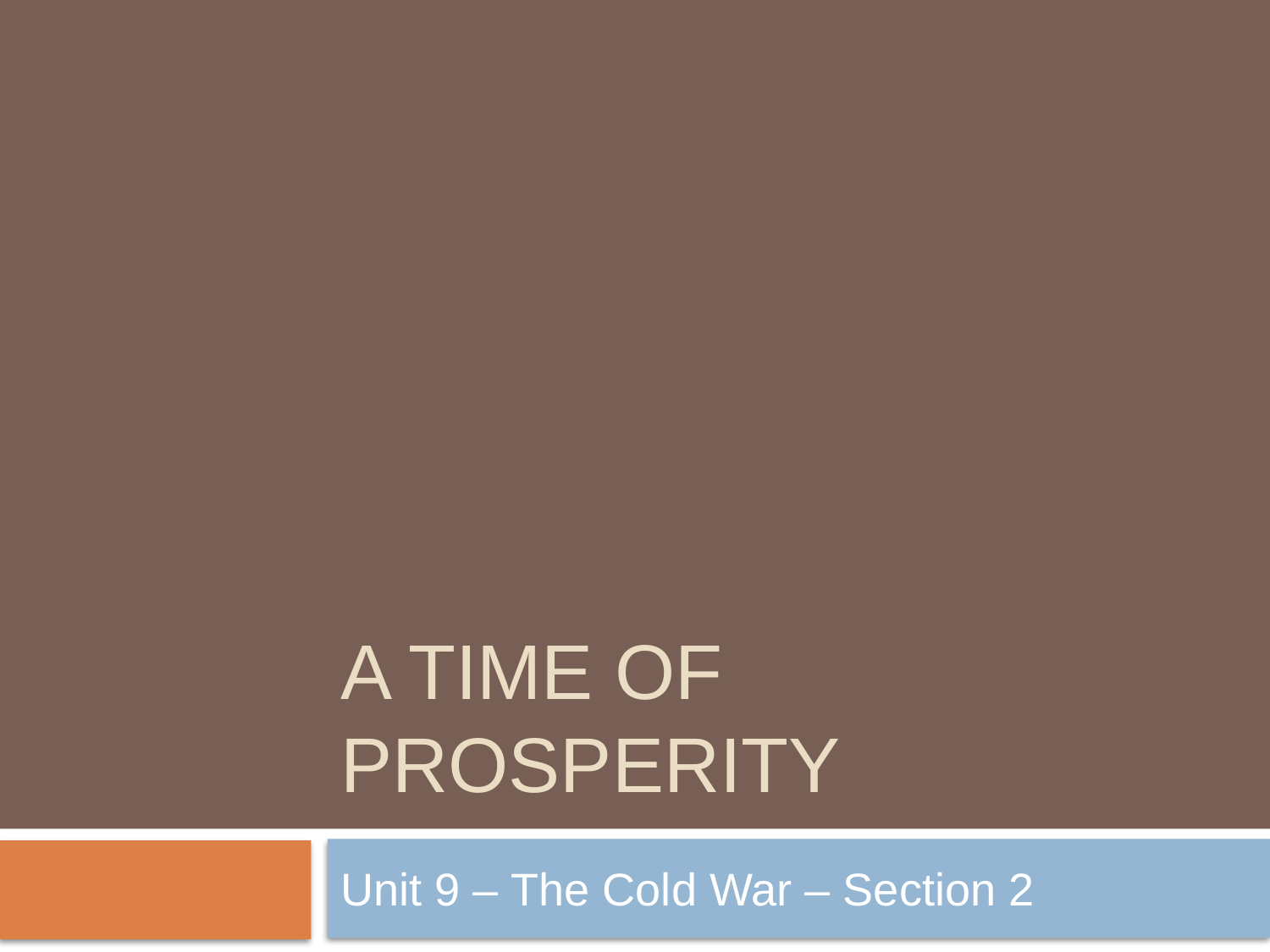

# A Time of Prosperity
Unit 9 – The Cold War – Section 2